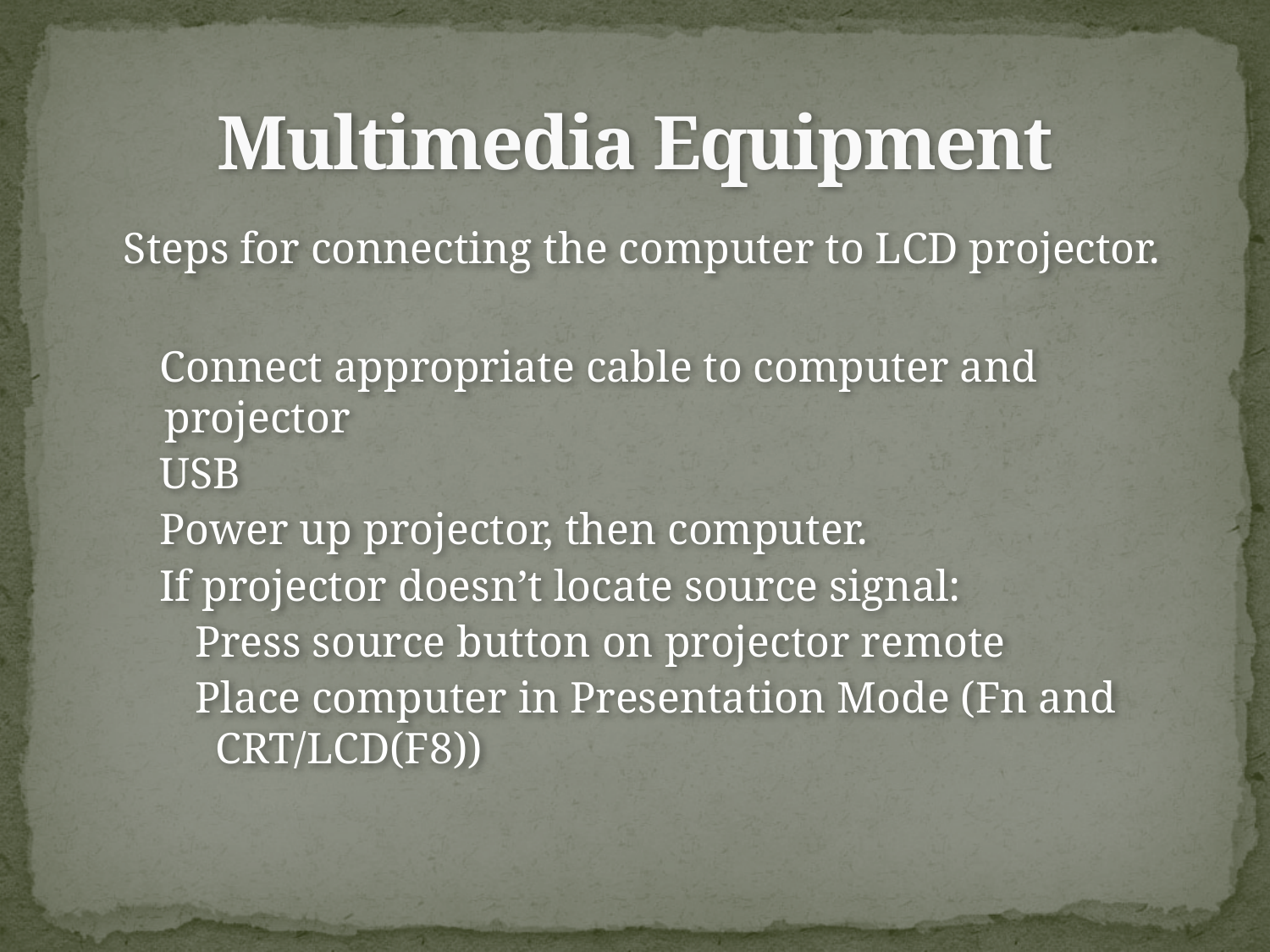

# Multimedia Equipment
    Steps for connecting the computer to LCD projector.

   Connect appropriate cable to computer and projector
   USB
   Power up projector, then computer.
   If projector doesn’t locate source signal:
 Press source button on projector remote
 Place computer in Presentation Mode (Fn and CRT/LCD(F8))